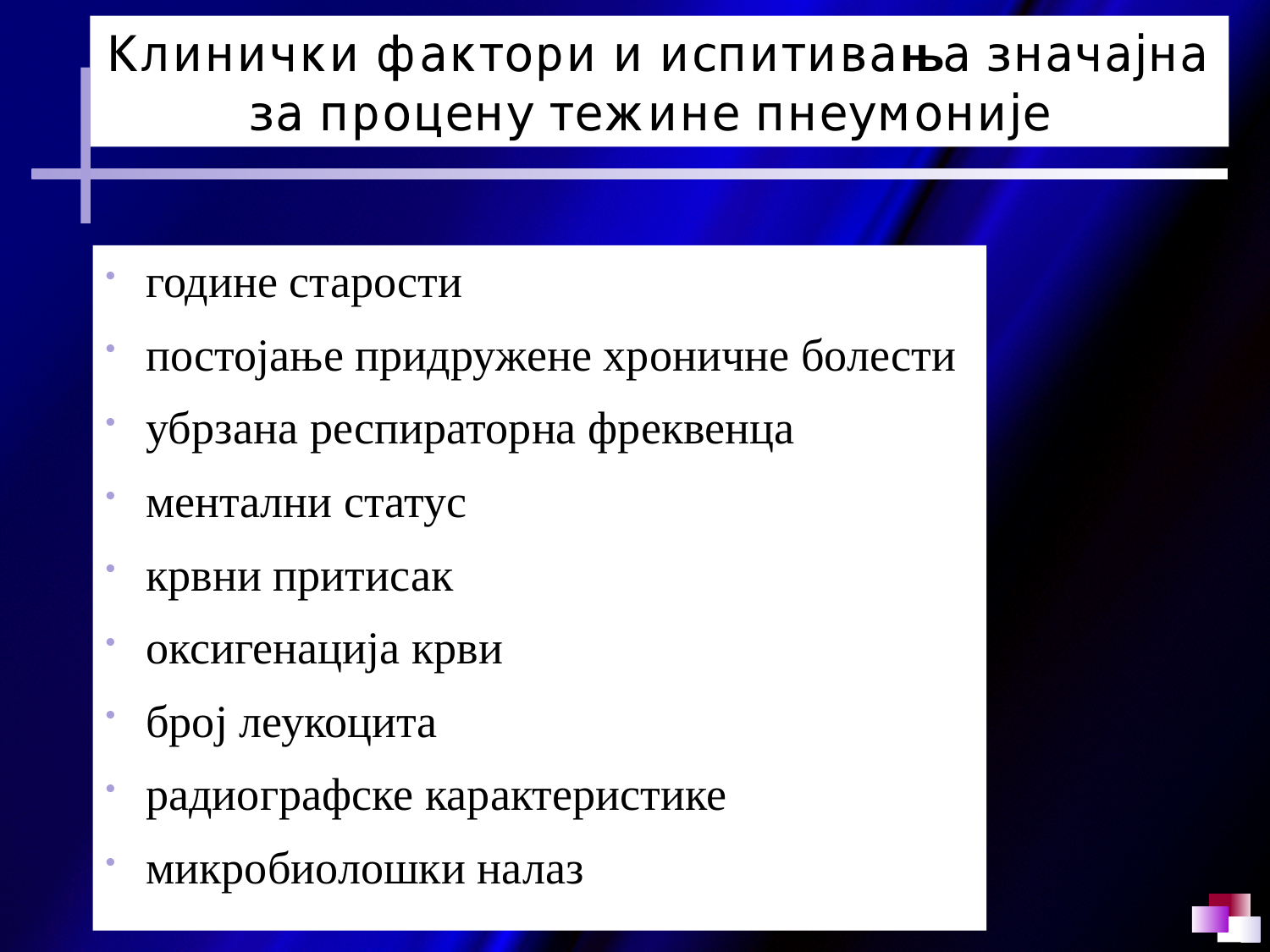

Клинички фактори и испитивања значајна за процену тежине пнеумоније

године старости
постојање придружене хроничне болести
убрзана респираторна фреквенца
ментални статус
крвни притисак
оксигенација крви
број леукоцита
радиографске карактеристике
микробиолошки налаз